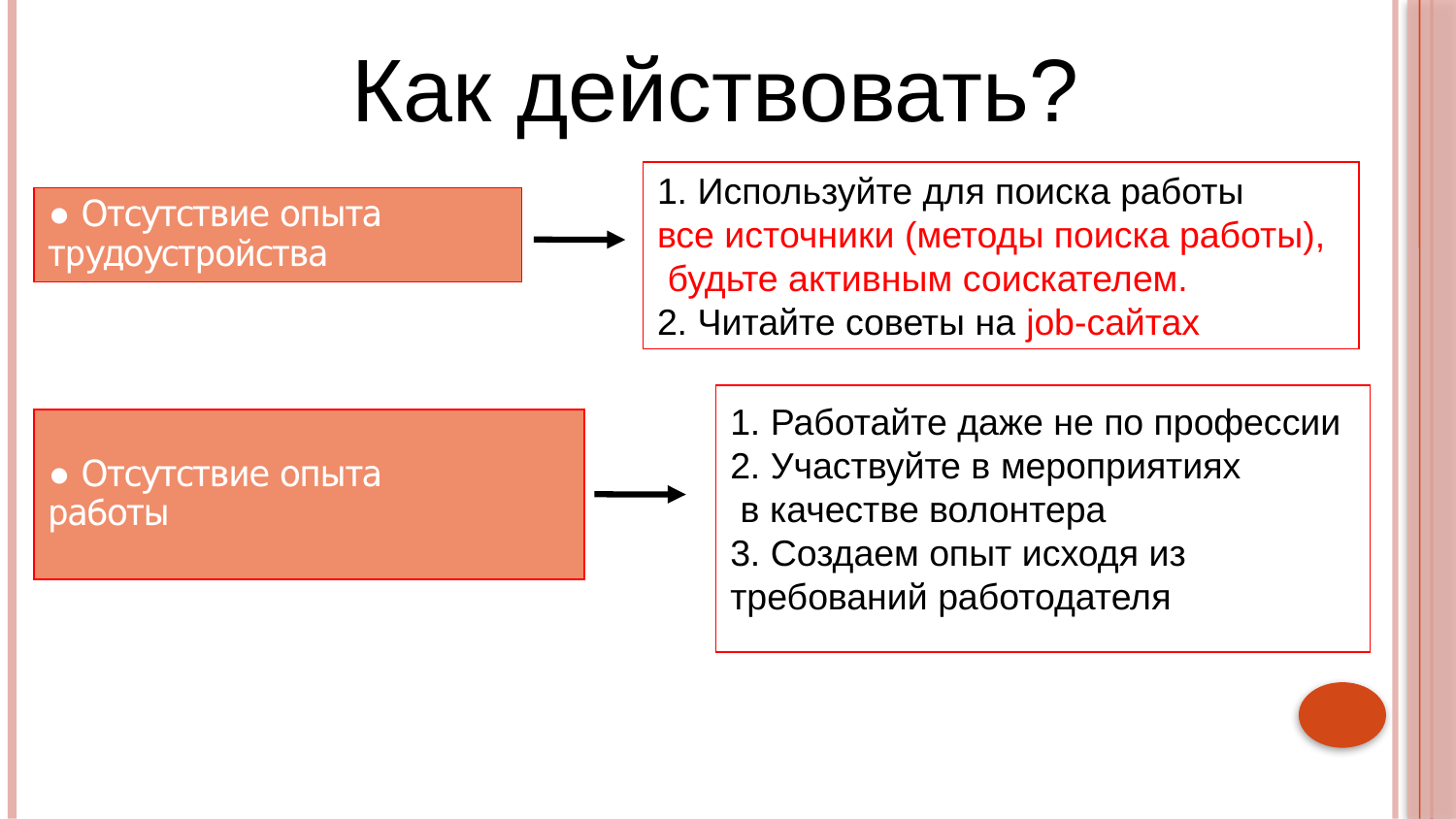

Как действовать?
1. Используйте для поиска работы
все источники (методы поиска работы),
 будьте активным соискателем.
2. Читайте советы на job-сайтах
● Отсутствие опыта
трудоустройства

1. Работайте даже не по профессии
2. Участвуйте в мероприятиях
 в качестве волонтера
3. Создаем опыт исходя из
требований работодателя

● Отсутствие опыта
работы